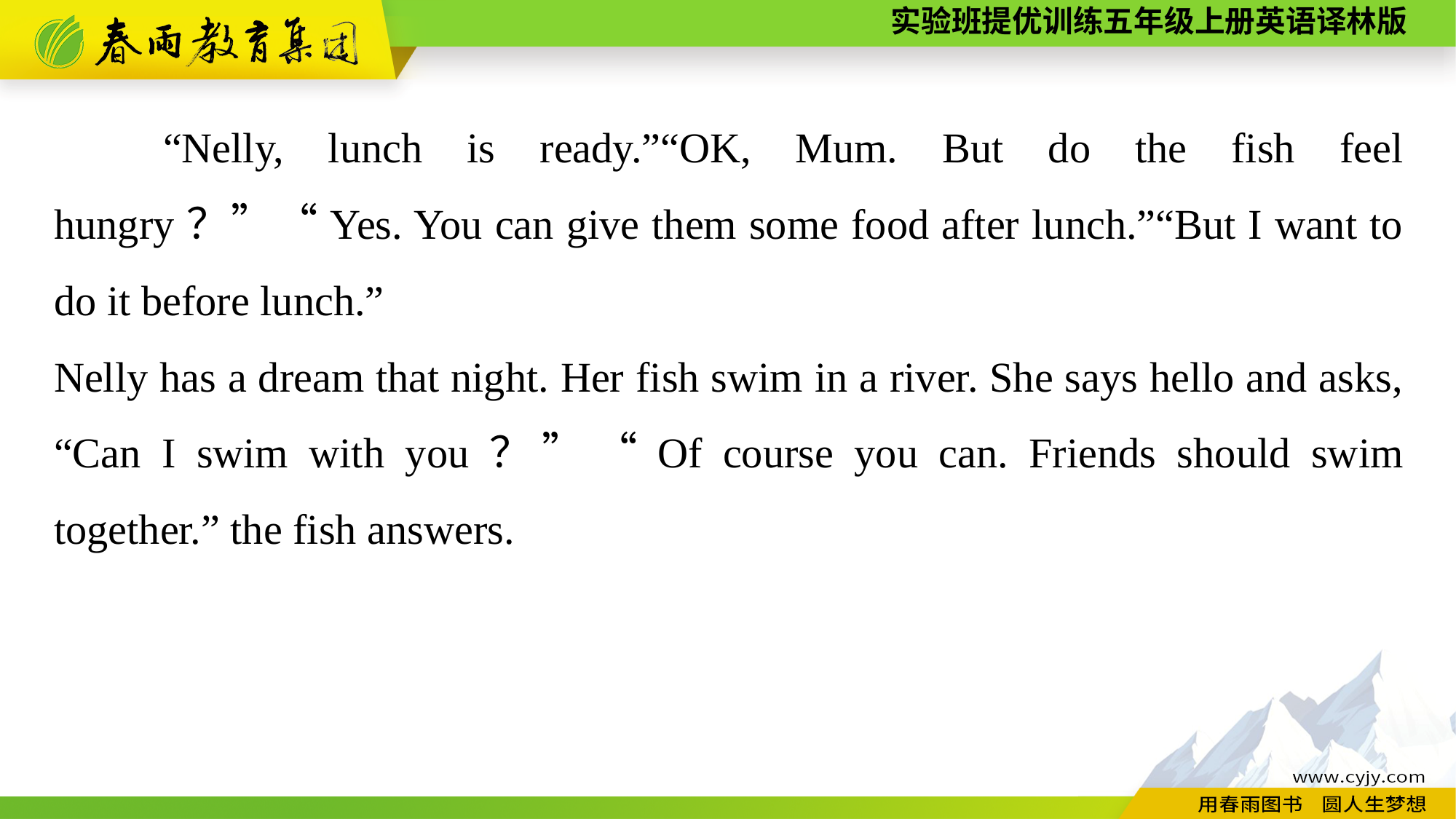

“Nelly, lunch is ready.”“OK, Mum. But do the fish feel hungry？”“Yes. You can give them some food after lunch.”“But I want to do it before lunch.”
Nelly has a dream that night. Her fish swim in a river. She says hello and asks, “Can I swim with you？”“Of course you can. Friends should swim together.” the fish answers.